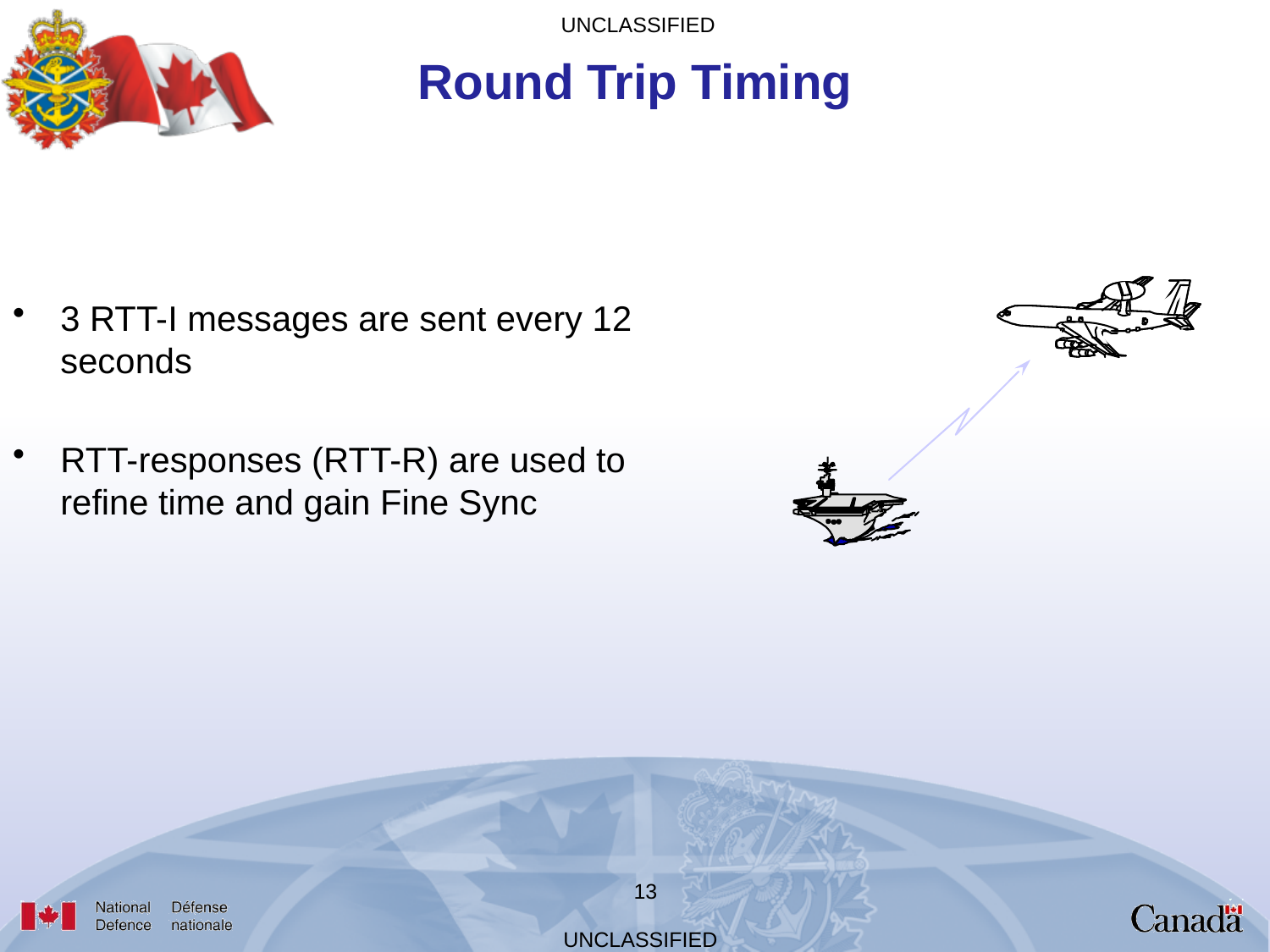

Round Trip Timing

3 RTT-I messages are sent every 12 seconds

RTT-responses (RTT-R) are used to refine time and gain Fine Sync